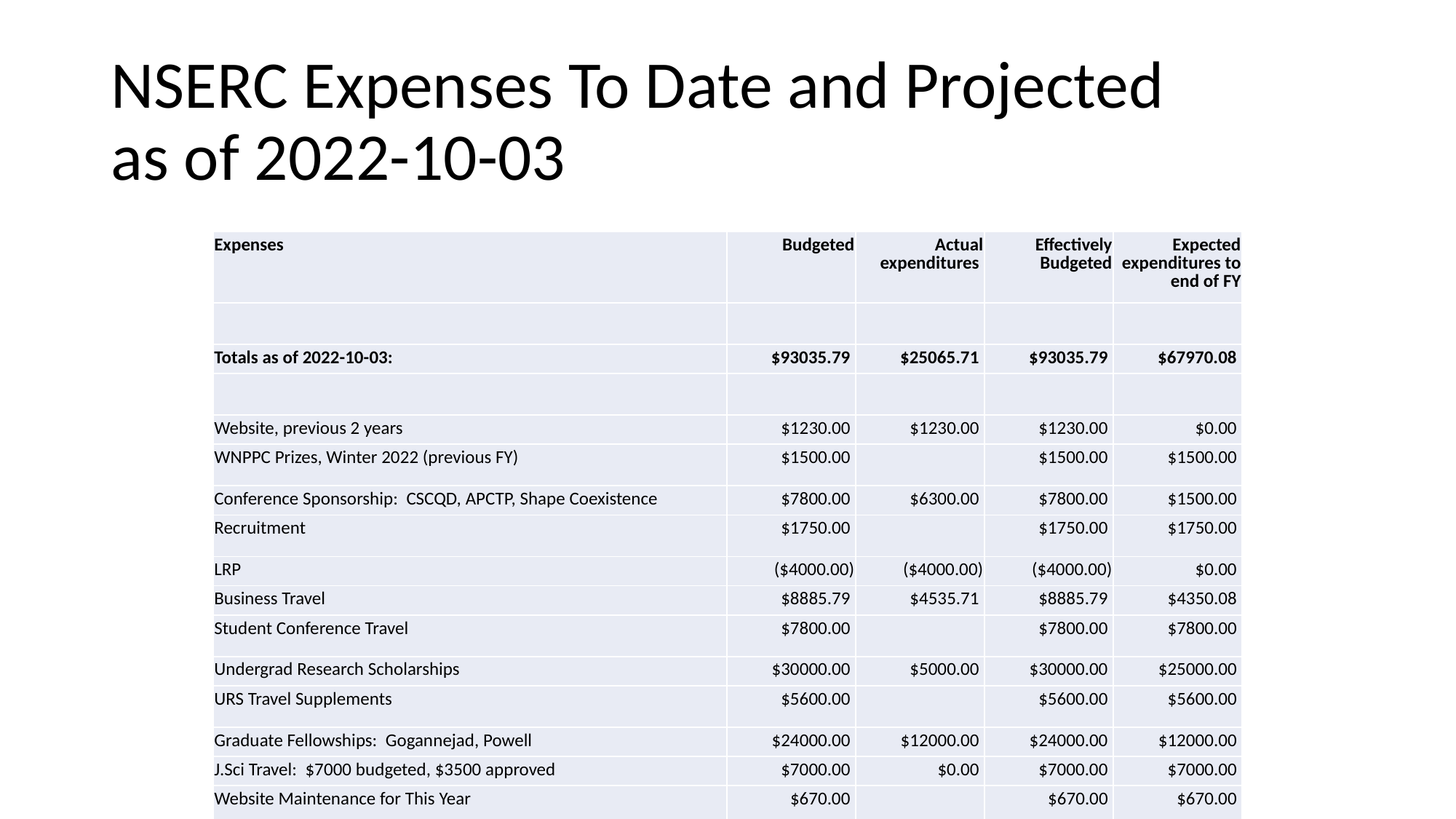

NSERC Expenses To Date and Projected
as of 2022-10-03
| Expenses | Budgeted | Actual expenditures | Effectively Budgeted | Expected expenditures to end of FY |
| --- | --- | --- | --- | --- |
|  |  |  |  |  |
| Totals as of 2022-10-03: | $93035.79 | $25065.71 | $93035.79 | $67970.08 |
|  |  |  |  |  |
| Website, previous 2 years | $1230.00 | $1230.00 | $1230.00 | $0.00 |
| WNPPC Prizes, Winter 2022 (previous FY) | $1500.00 |  | $1500.00 | $1500.00 |
| Conference Sponsorship: CSCQD, APCTP, Shape Coexistence | $7800.00 | $6300.00 | $7800.00 | $1500.00 |
| Recruitment | $1750.00 |  | $1750.00 | $1750.00 |
| LRP | ($4000.00) | ($4000.00) | ($4000.00) | $0.00 |
| Business Travel | $8885.79 | $4535.71 | $8885.79 | $4350.08 |
| Student Conference Travel | $7800.00 |  | $7800.00 | $7800.00 |
| Undergrad Research Scholarships | $30000.00 | $5000.00 | $30000.00 | $25000.00 |
| URS Travel Supplements | $5600.00 |  | $5600.00 | $5600.00 |
| Graduate Fellowships: Gogannejad, Powell | $24000.00 | $12000.00 | $24000.00 | $12000.00 |
| J.Sci Travel: $7000 budgeted, $3500 approved | $7000.00 | $0.00 | $7000.00 | $7000.00 |
| Website Maintenance for This Year | $670.00 |  | $670.00 | $670.00 |
|  | $350.00 |  | $350.00 | $350.00 |
| Other Misc | $450.00 |  | $450.00 | $450.00 |